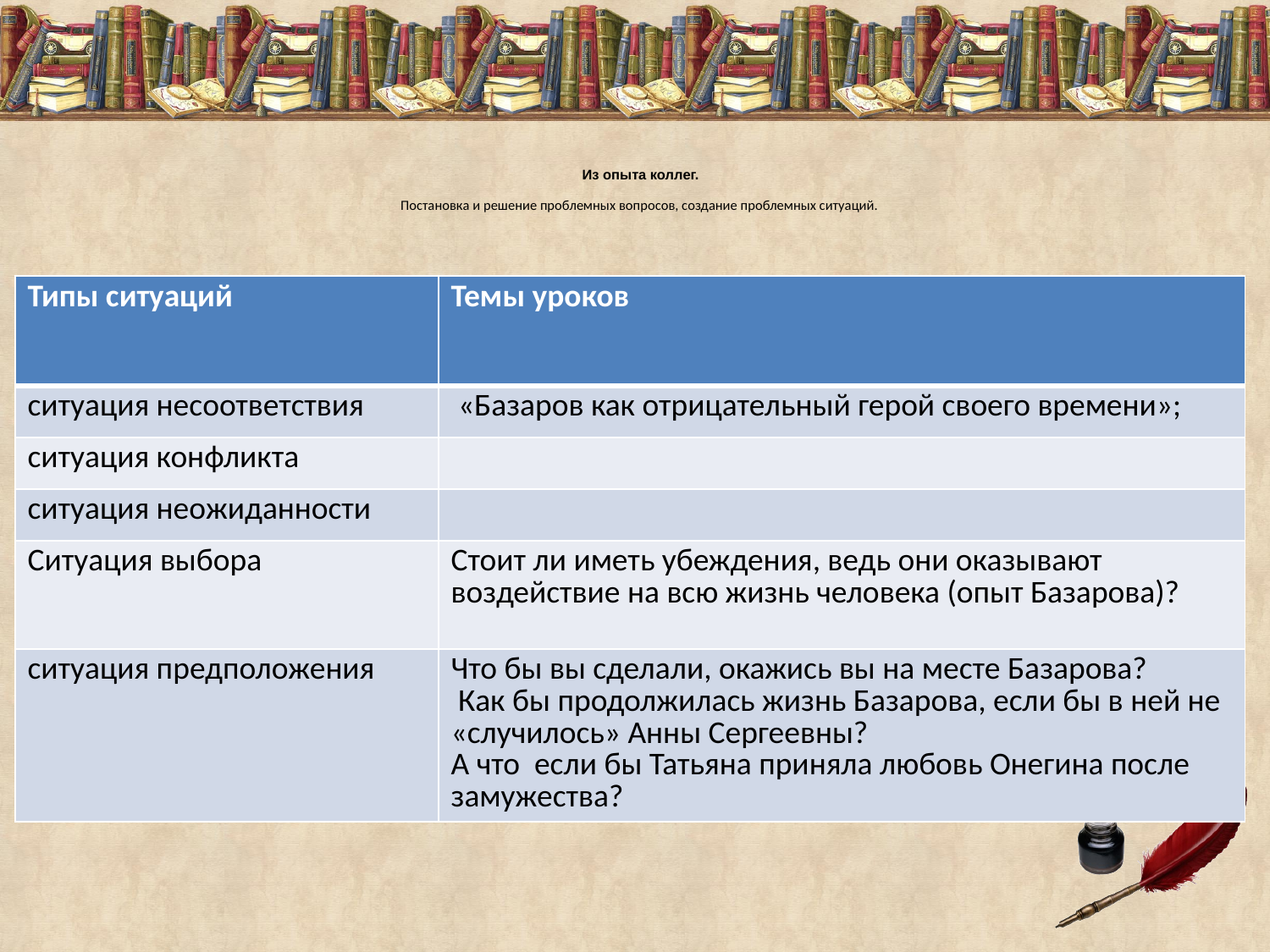

# Из опыта коллег. Постановка и решение проблемных вопросов, создание проблемных ситуаций.

| Типы ситуаций | Темы уроков |
| --- | --- |
| ситуация несоответствия | «Базаров как отрицательный герой своего времени»; |
| ситуация конфликта |  |
| ситуация неожиданности |  |
| Ситуация выбора | Стоит ли иметь убеждения, ведь они оказывают воздействие на всю жизнь человека (опыт Базарова)? |
| ситуация предположения | Что бы вы сделали, окажись вы на месте Базарова? Как бы продолжилась жизнь Базарова, если бы в ней не «случилось» Анны Сергеевны? А что если бы Татьяна приняла любовь Онегина после замужества? |